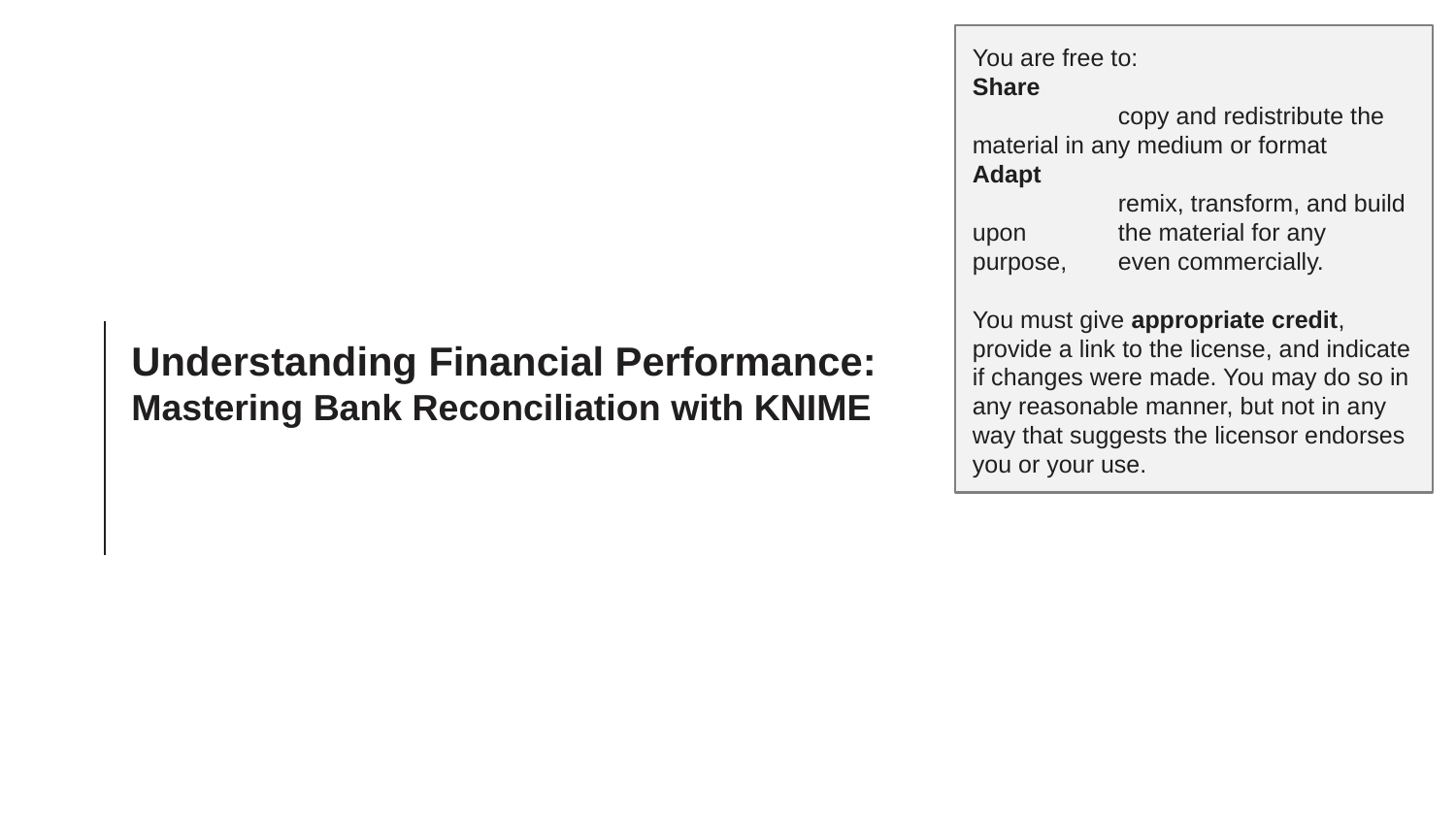

# Understanding Financial Performance: Mastering Bank Reconciliation with KNIME